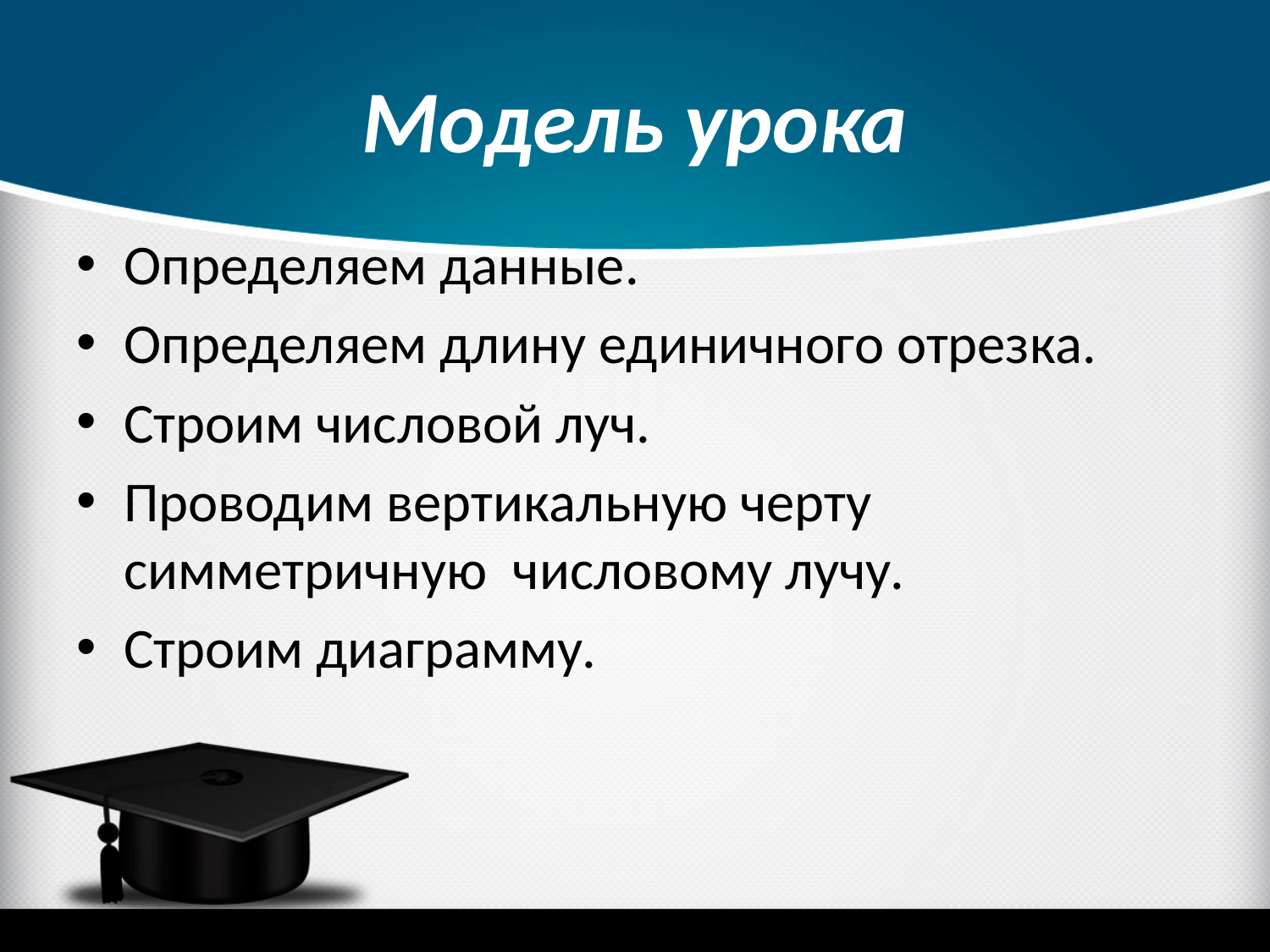

# Модель урока
Определяем данные.
Определяем длину единичного отрезка.
Строим числовой луч.
Проводим вертикальную черту симметричную  числовому лучу.
Строим диаграмму.